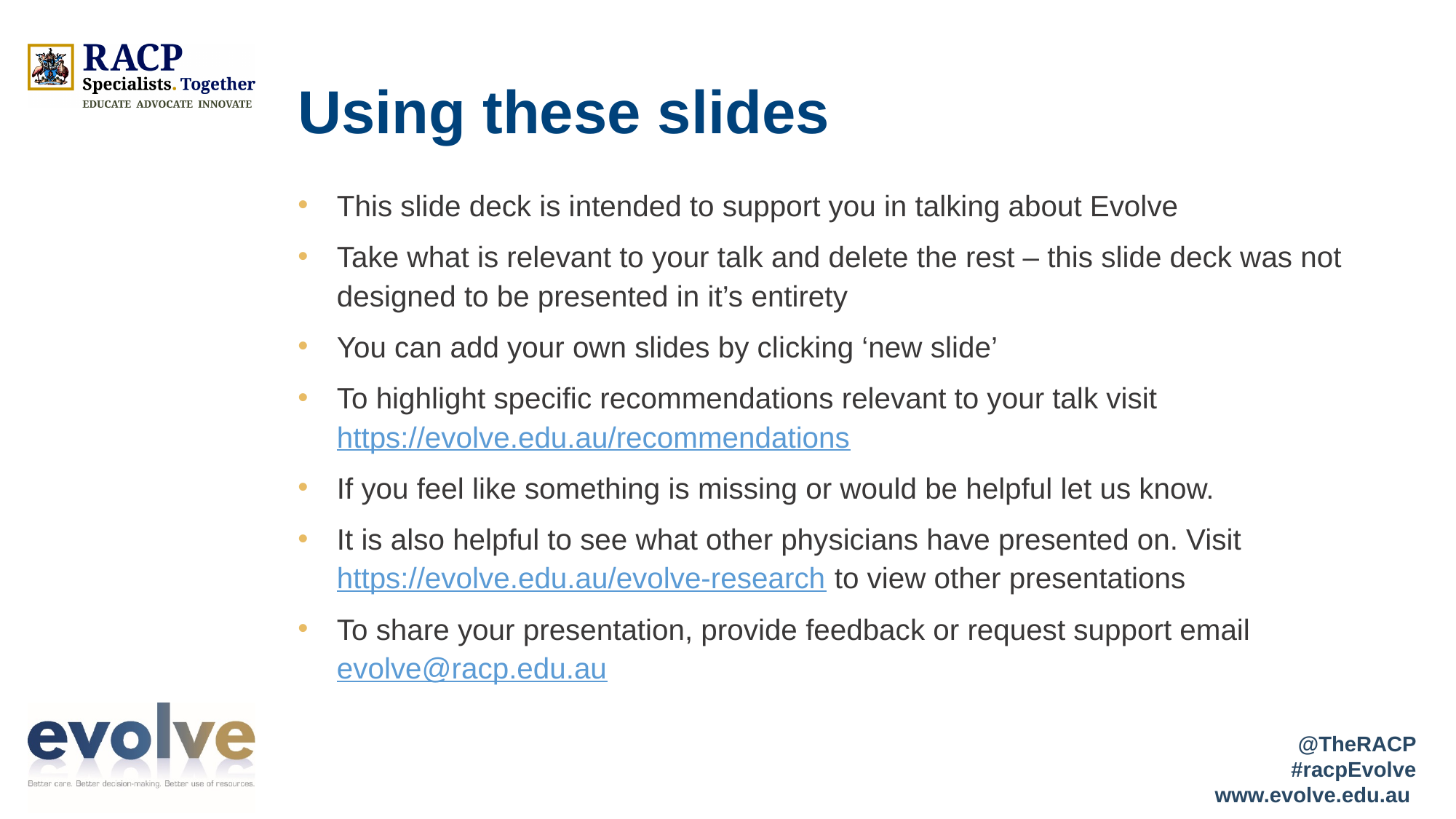

# Using these slides
This slide deck is intended to support you in talking about Evolve
Take what is relevant to your talk and delete the rest – this slide deck was not designed to be presented in it’s entirety
You can add your own slides by clicking ‘new slide’
To highlight specific recommendations relevant to your talk visit https://evolve.edu.au/recommendations
If you feel like something is missing or would be helpful let us know.
It is also helpful to see what other physicians have presented on. Visit https://evolve.edu.au/evolve-research to view other presentations
To share your presentation, provide feedback or request support email evolve@racp.edu.au